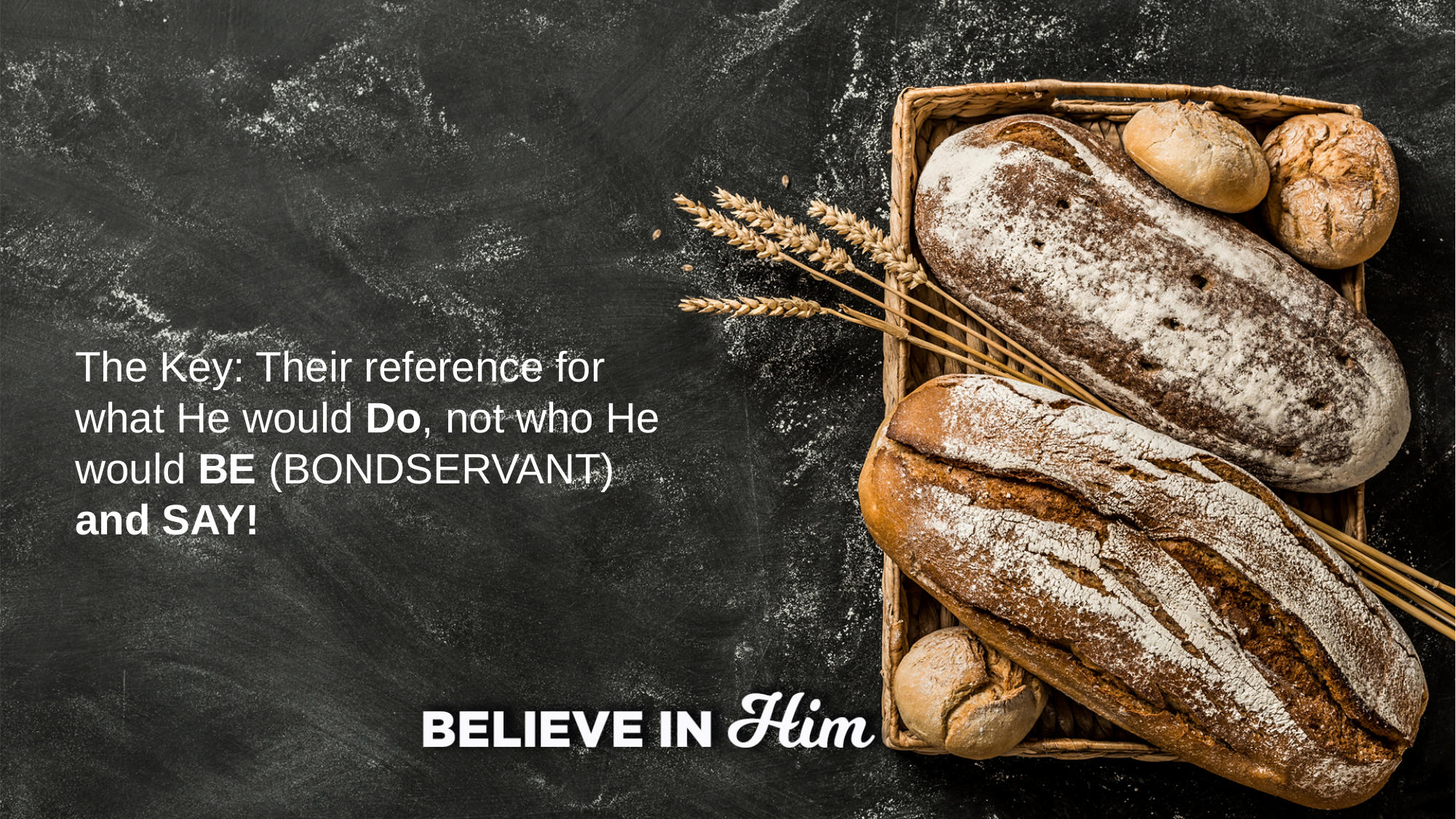

The Key: Their reference for what He would Do, not who He would BE (BONDSERVANT) and SAY!